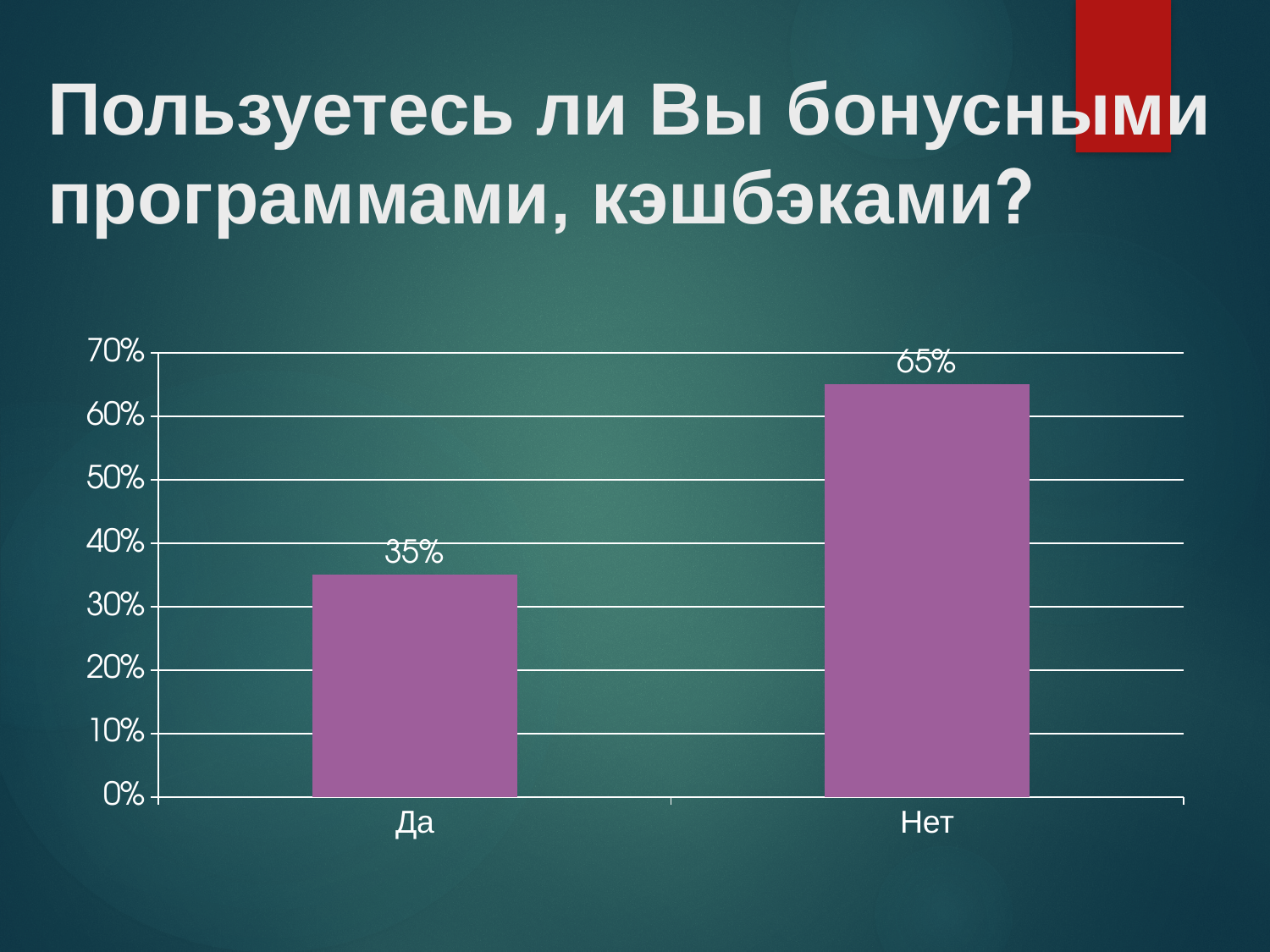

# Пользуетесь ли Вы бонусными программами, кэшбэками?

### Chart

| Category | Пользуетесь ли Вы бонусными программами, кэшбэками? |
|---|---|
| Да | 0.3500000000000001 |
| Нет | 0.6500000000000002 |